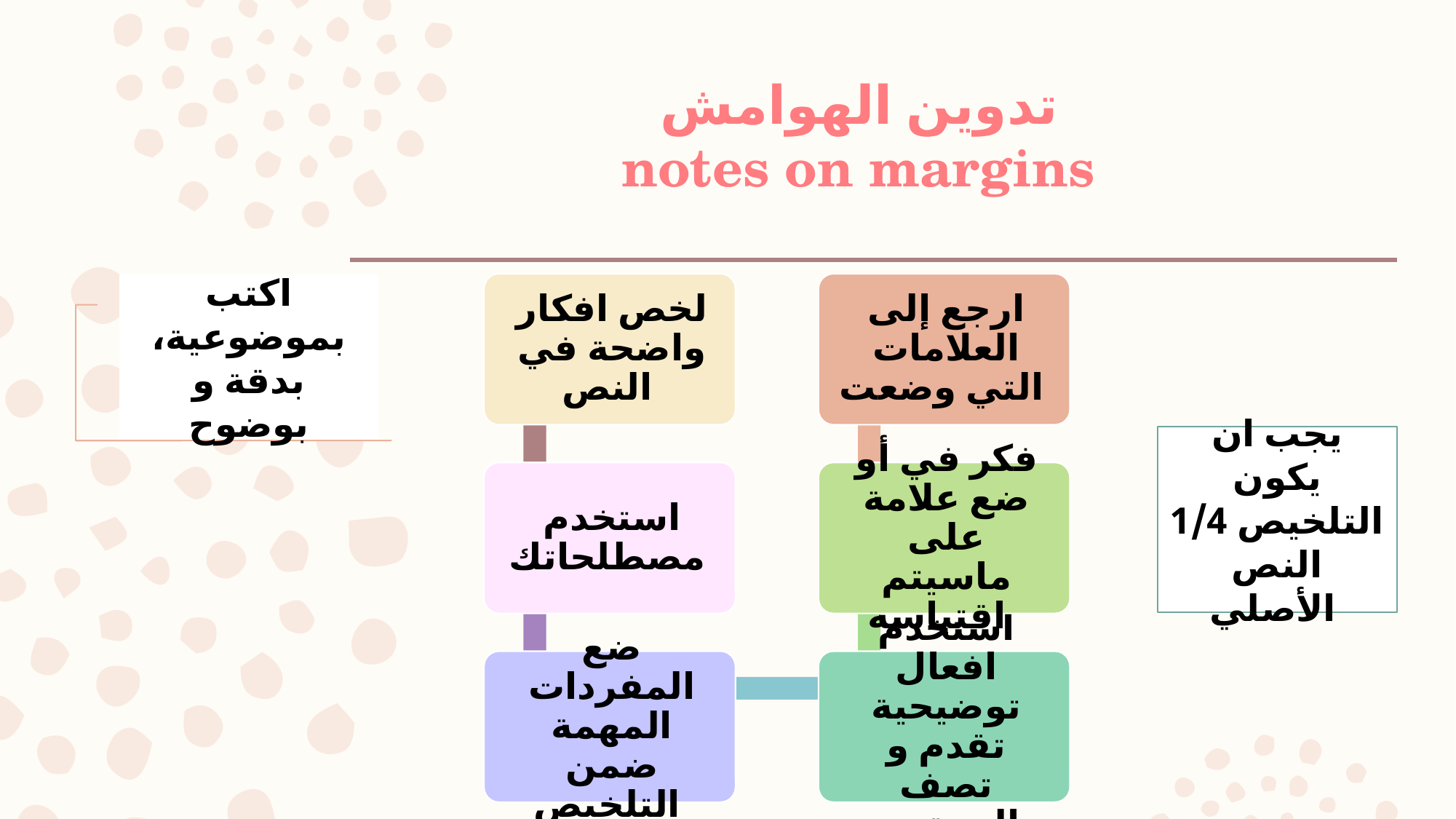

# تدوين الهوامش notes on margins
اكتب بموضوعية، بدقة و بوضوح
لخص افكار واضحة في النص
استخدم مصطلحاتك
ضع المفردات المهمة ضمن التلخيص
استخدم افعال توضيحية تقدم و تصف المحتوى
فكر في أو ضع علامة على ماسيتم اقتباسه
ارجع إلى العلامات التي وضعت
يجب ان يكون التلخيص 1/4 النص الأصلي